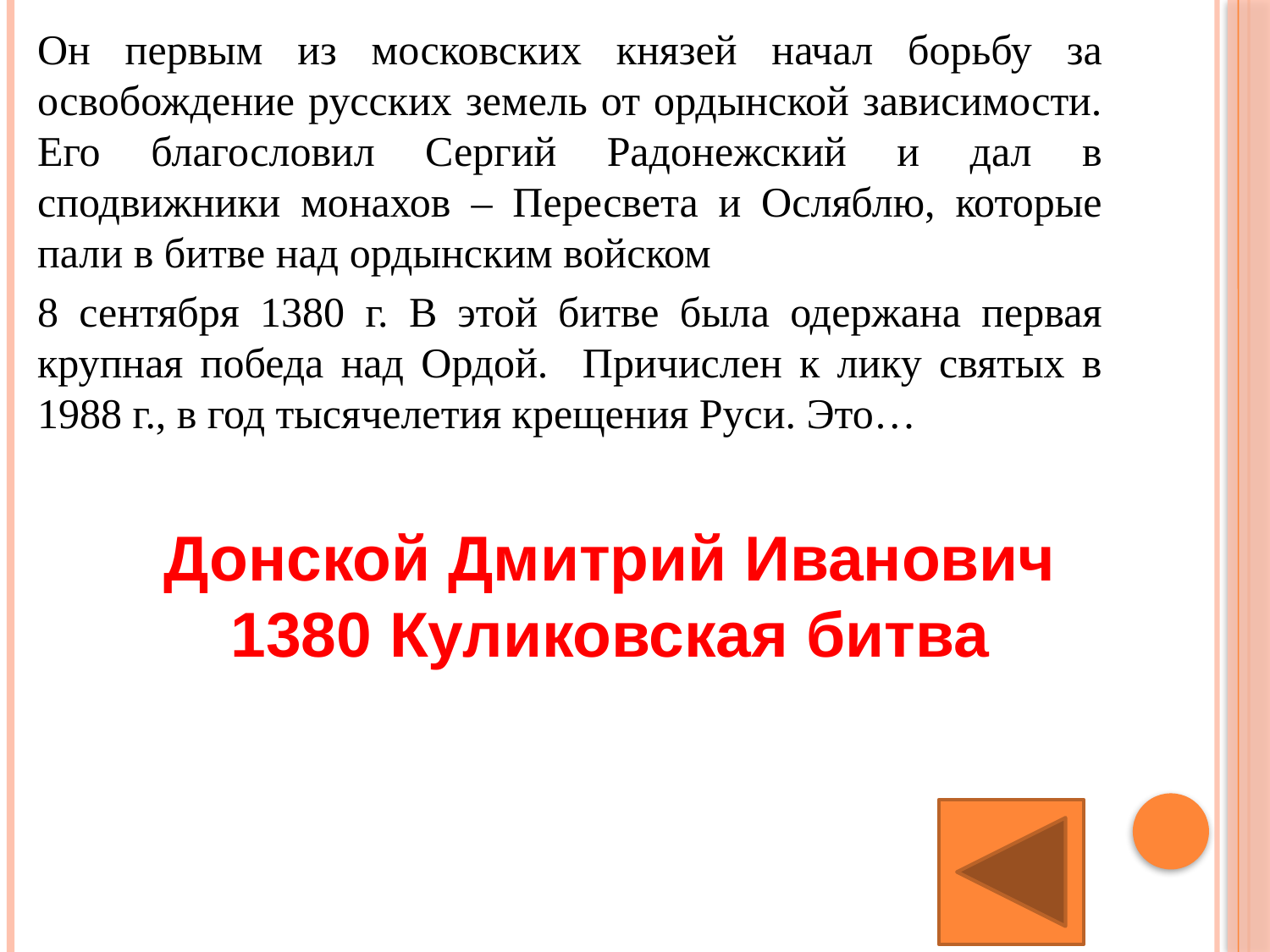

Он первым из московских князей начал борьбу за освобождение русских земель от ордынской зависимости. Его благословил Сергий Радонежский и дал в сподвижники монахов – Пересвета и Осляблю, которые пали в битве над ордынским войском
8 сентября 1380 г. В этой битве была одержана первая крупная победа над Ордой.  Причислен к лику святых в 1988 г., в год тысячелетия крещения Руси. Это…
Донской Дмитрий Иванович
1380 Куликовская битва